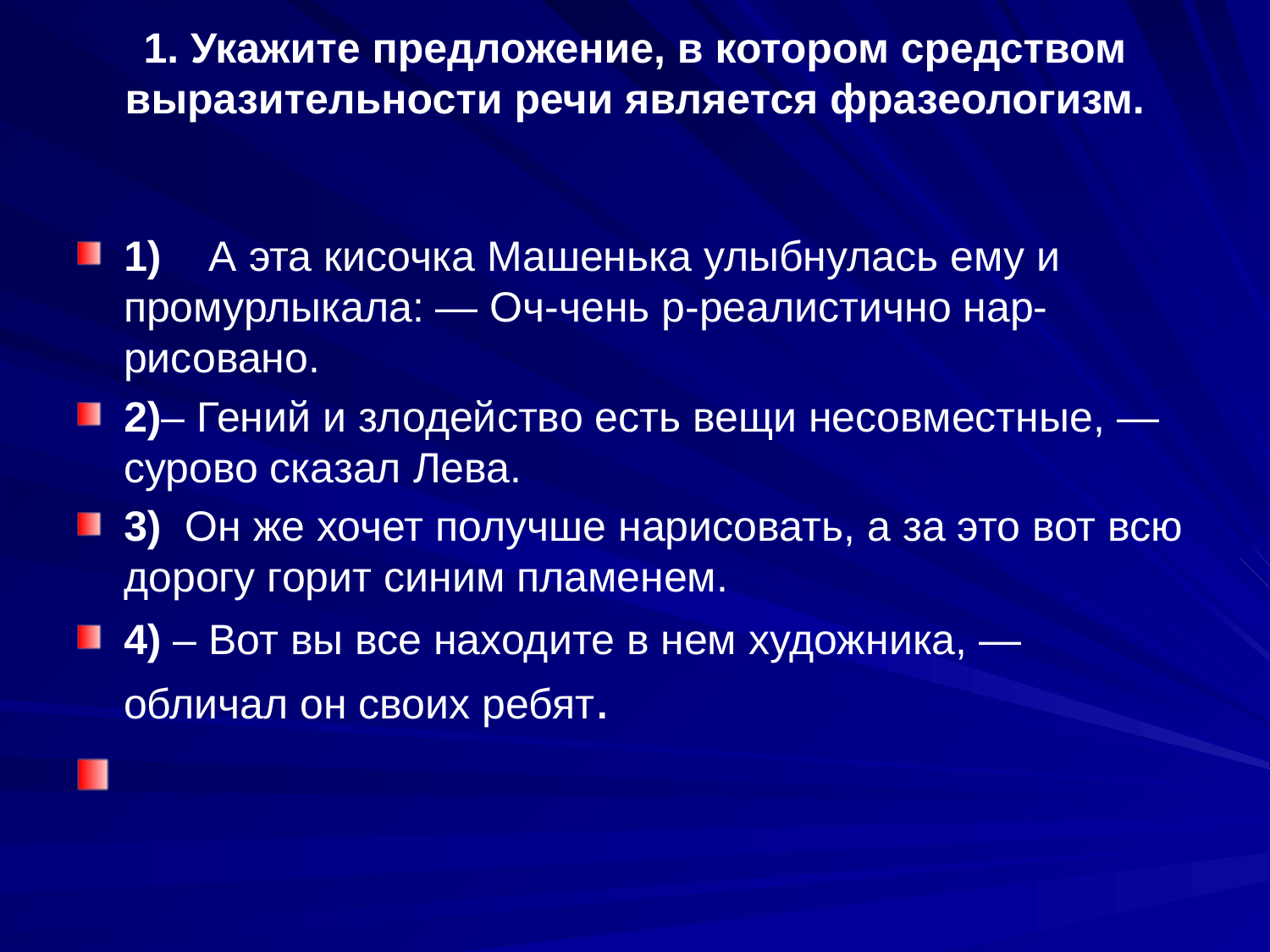

# 1. Укажите предложение, в котором средством выразительности речи является фразеологизм.
1)    А эта кисочка Машенька улыбнулась ему и промурлыкала: — Оч-чень р-реалистично нар-рисовано.
2)– Гений и злодейство есть вещи несовместные, — сурово сказал Лева.
3)  Он же хочет получше нарисовать, а за это вот всю дорогу горит синим пламенем.
4) – Вот вы все находите в нем художника, — обличал он своих ребят.